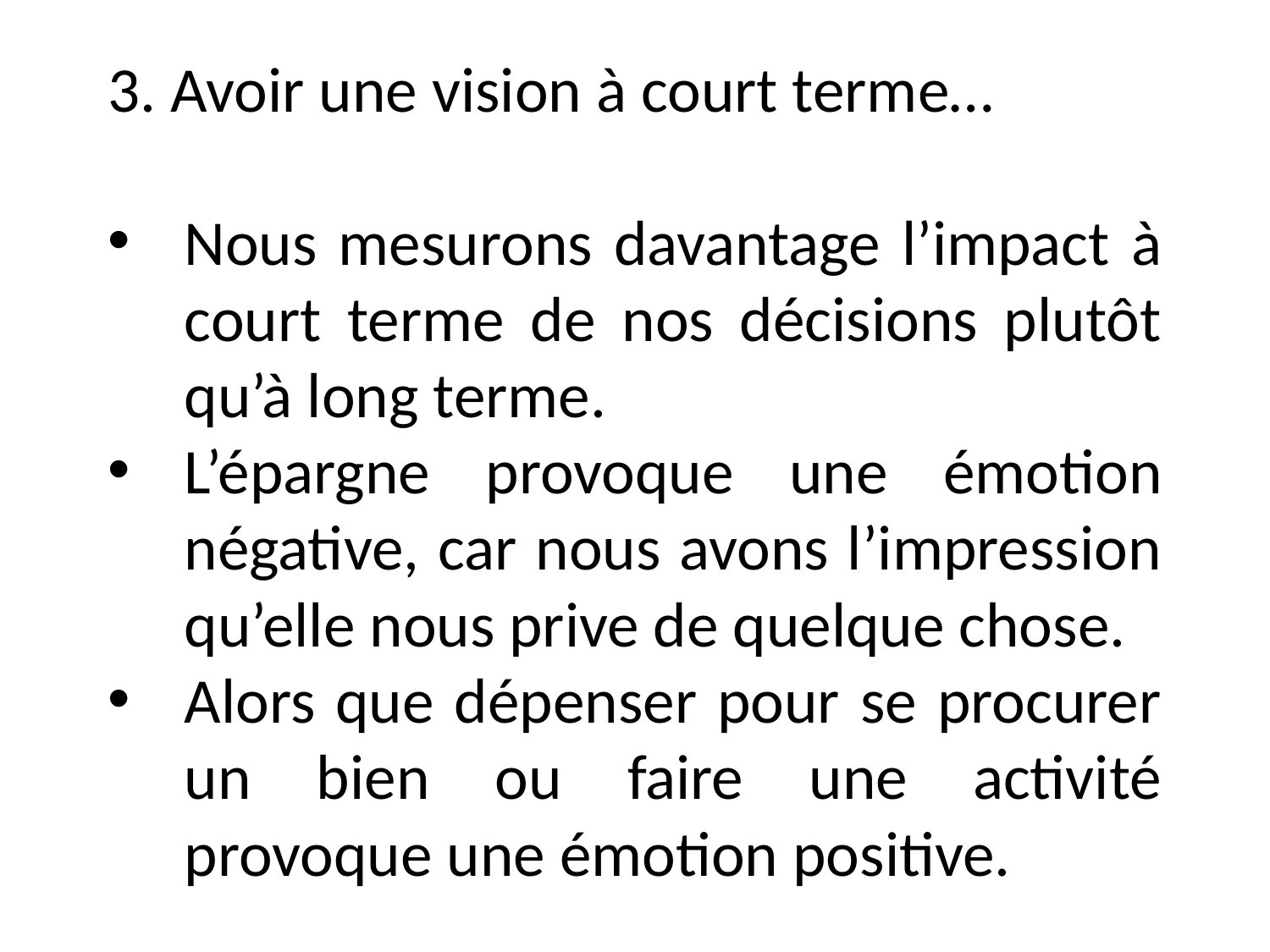

3. Avoir une vision à court terme…

Nous mesurons davantage l’impact à court terme de nos décisions plutôt qu’à long terme.
L’épargne provoque une émotion négative, car nous avons l’impression qu’elle nous prive de quelque chose.
Alors que dépenser pour se procurer un bien ou faire une activité provoque une émotion positive.